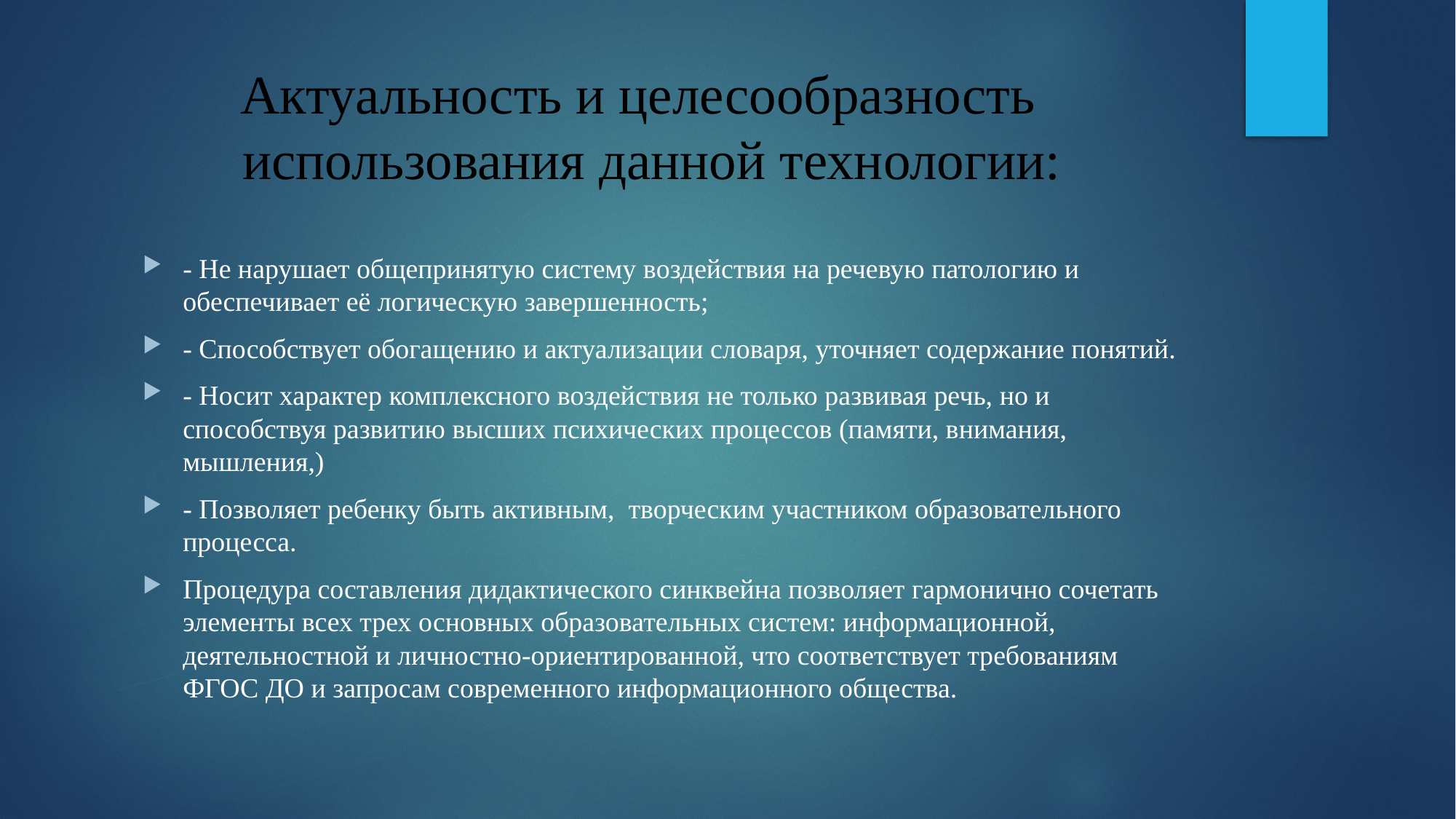

# Актуальность и целесообразность использования данной технологии:
- Не нарушает общепринятую систему воздействия на речевую патологию и обеспечивает её логическую завершенность;
- Способствует обогащению и актуализации словаря, уточняет содержание понятий.
- Носит характер комплексного воздействия не только развивая речь, но и способствуя развитию высших психических процессов (памяти, внимания, мышления,)
- Позволяет ребенку быть активным,  творческим участником образовательного процесса.
Процедура составления дидактического синквейна позволяет гармонично сочетать элементы всех трех основных образовательных систем: информационной, деятельностной и личностно-ориентированной, что соответствует требованиям ФГОС ДО и запросам современного информационного общества.